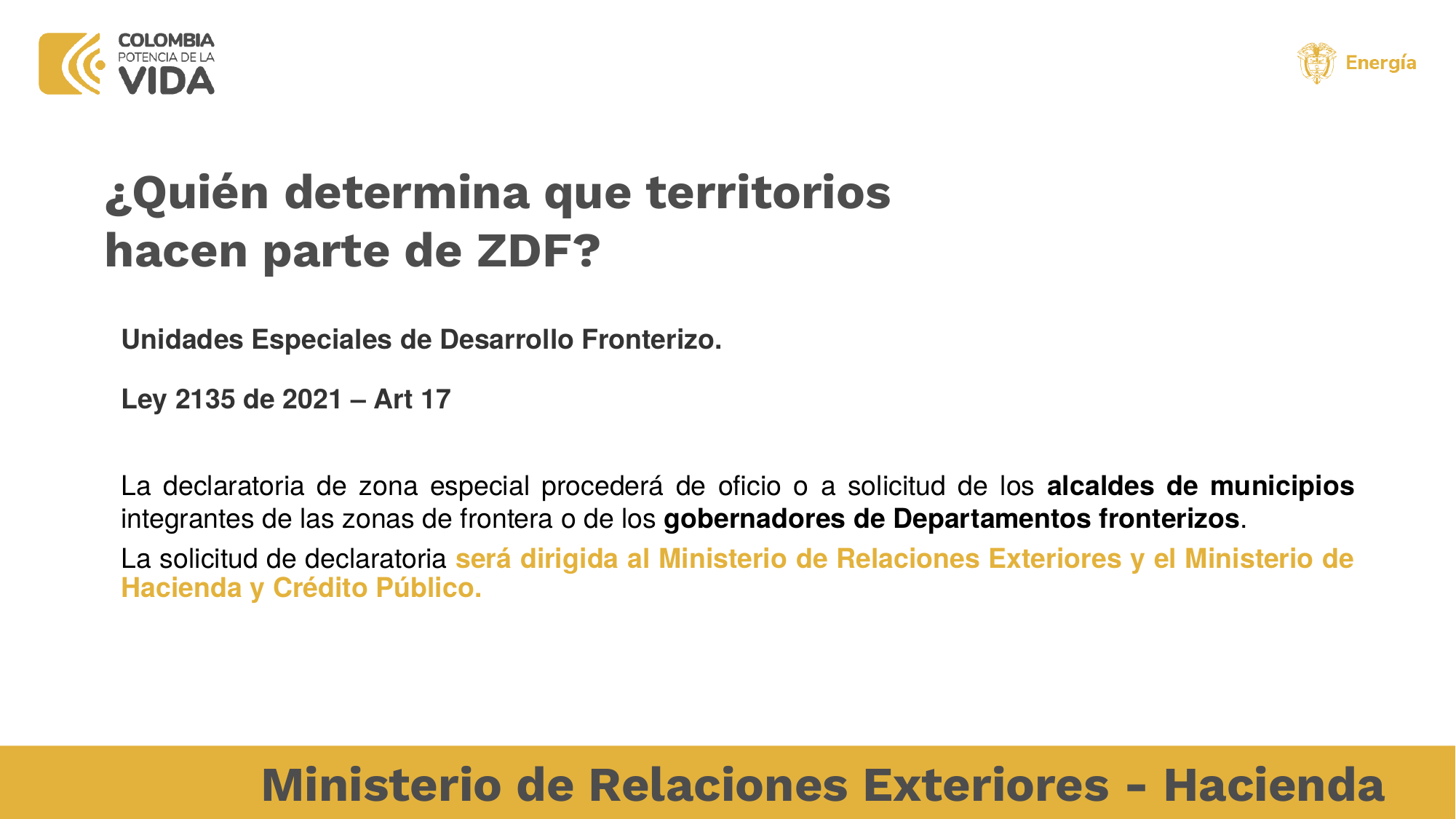

¿Quién determina que territorios hacen parte de ZDF?

Unidades Especiales de Desarrollo Fronterizo.
Ley 2135 de 2021 – Art 17
La declaratoria de zona especial procederá de oficio o a solicitud de los alcaldes de municipios integrantes de las zonas de frontera o de los gobernadores de Departamentos fronterizos.
# La solicitud de declaratoria será dirigida al Ministerio de Relaciones Exteriores y el Ministerio de Hacienda y Crédito Público.

Ministerio de Relaciones Exteriores - Hacienda